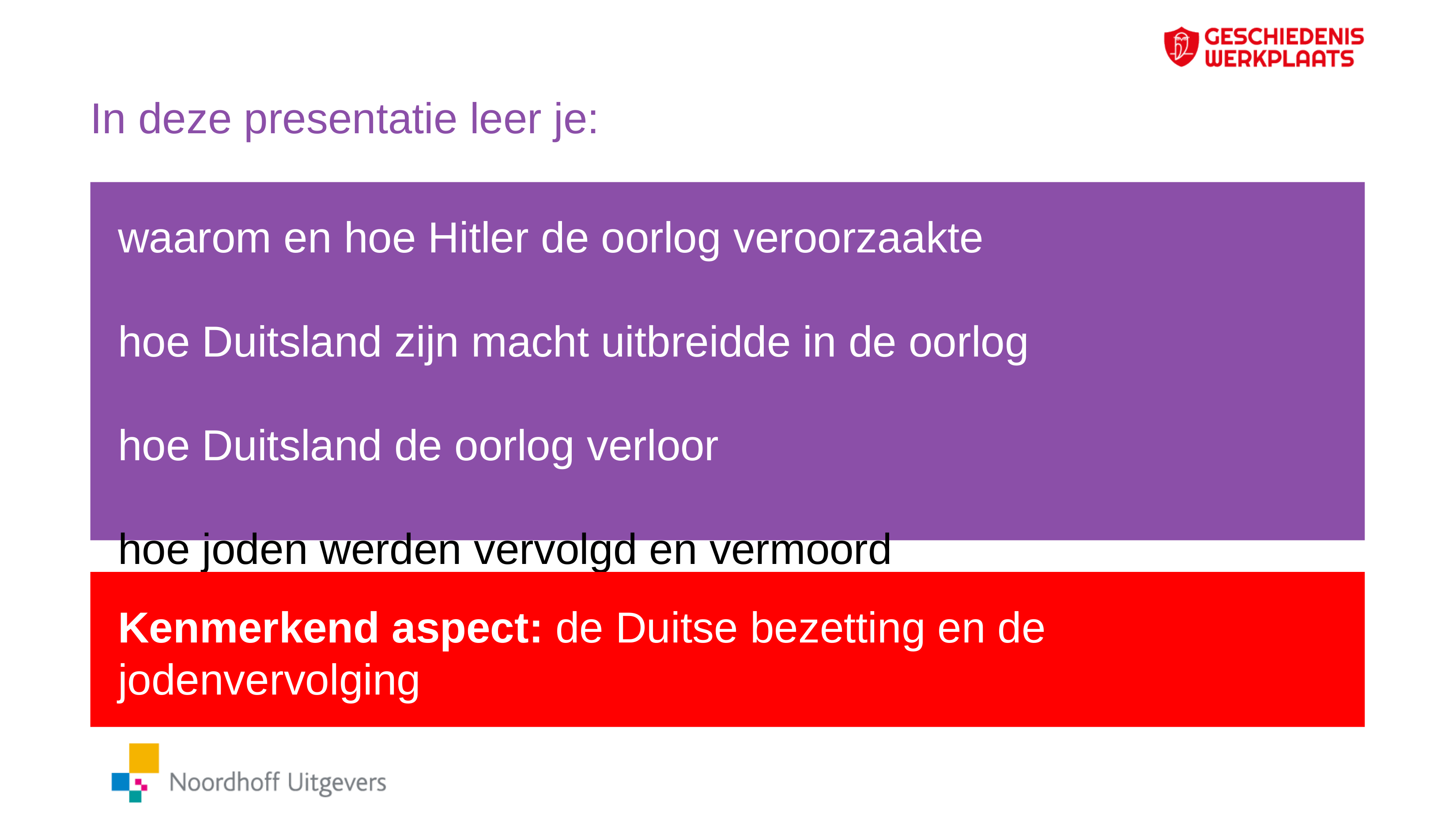

# In deze presentatie leer je:
waarom en hoe Hitler de oorlog veroorzaakte

hoe Duitsland zijn macht uitbreidde in de oorlog

hoe Duitsland de oorlog verloor

hoe joden werden vervolgd en vermoord
Kenmerkend aspect: de Duitse bezetting en de jodenvervolging